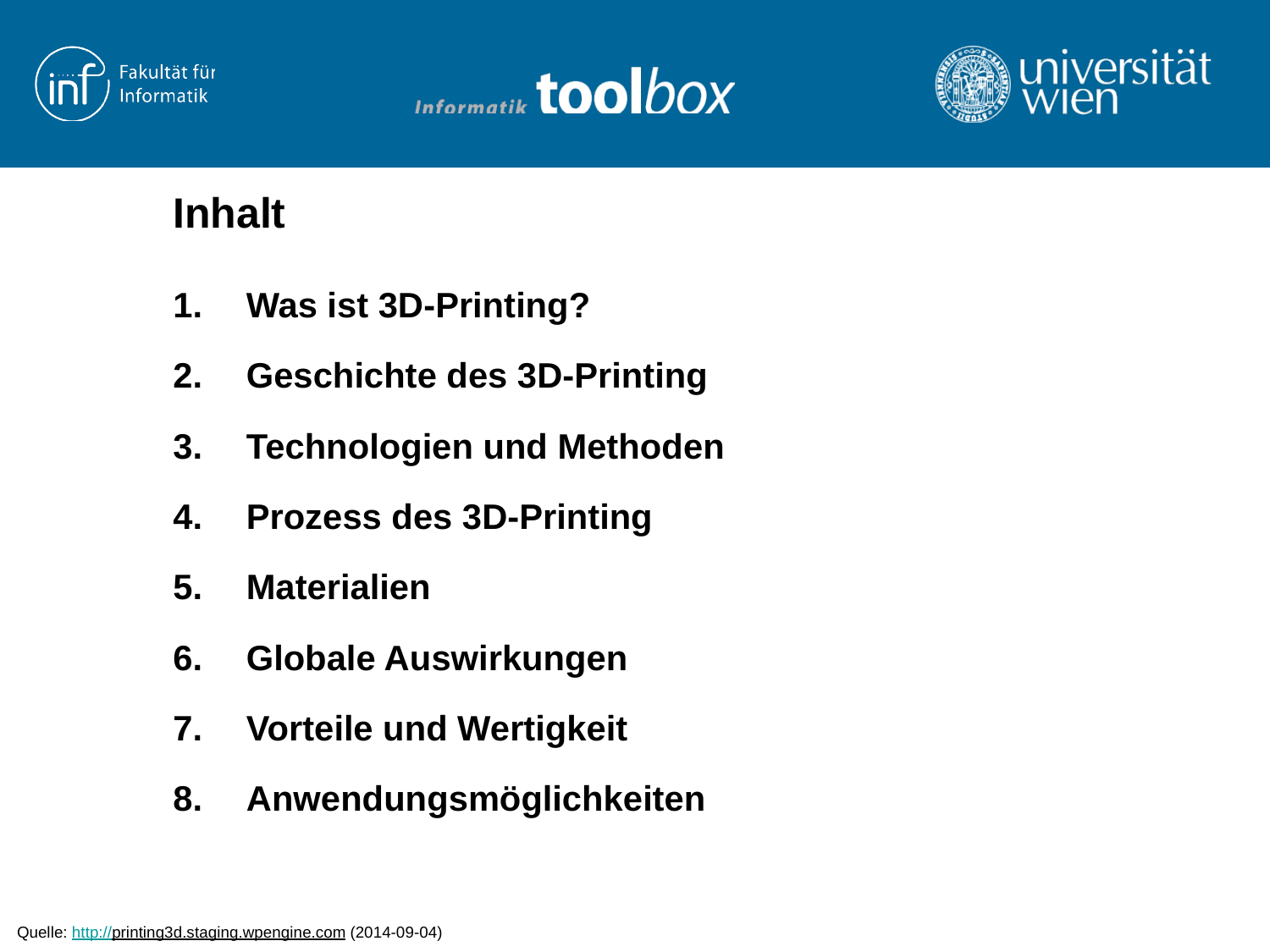

# Inhalt
 Was ist 3D-Printing?
 Geschichte des 3D-Printing
 Technologien und Methoden
 Prozess des 3D-Printing
 Materialien
 Globale Auswirkungen
 Vorteile und Wertigkeit
 Anwendungsmöglichkeiten

Quelle: http://printing3d.staging.wpengine.com (2014-09-04)